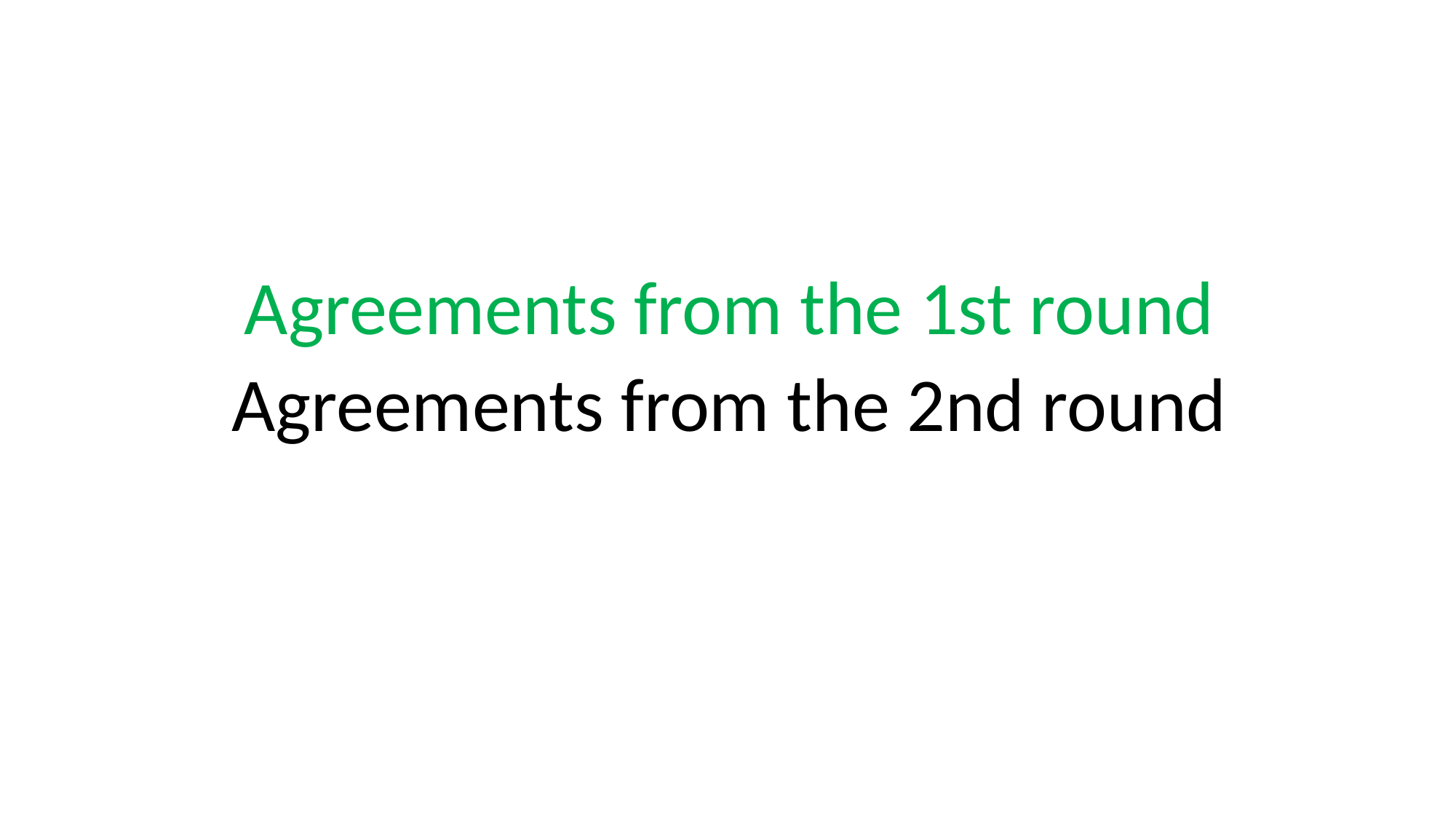

Agreements from the 1st round
Agreements from the 2nd round